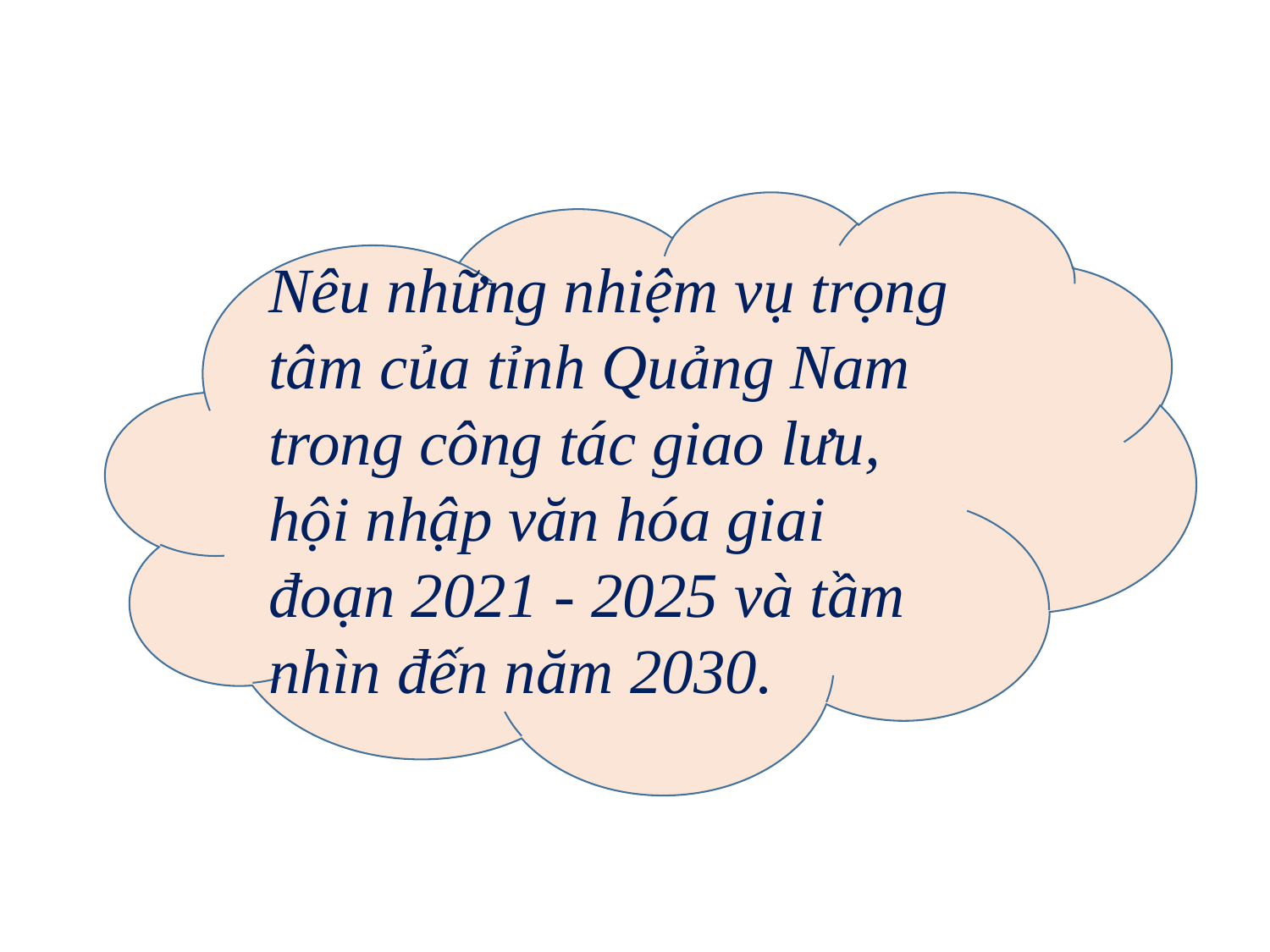

Nêu những nhiệm vụ trọng tâm của tỉnh Quảng Nam trong công tác giao lưu, hội nhập văn hóa giai đoạn 2021 - 2025 và tầm nhìn đến năm 2030.